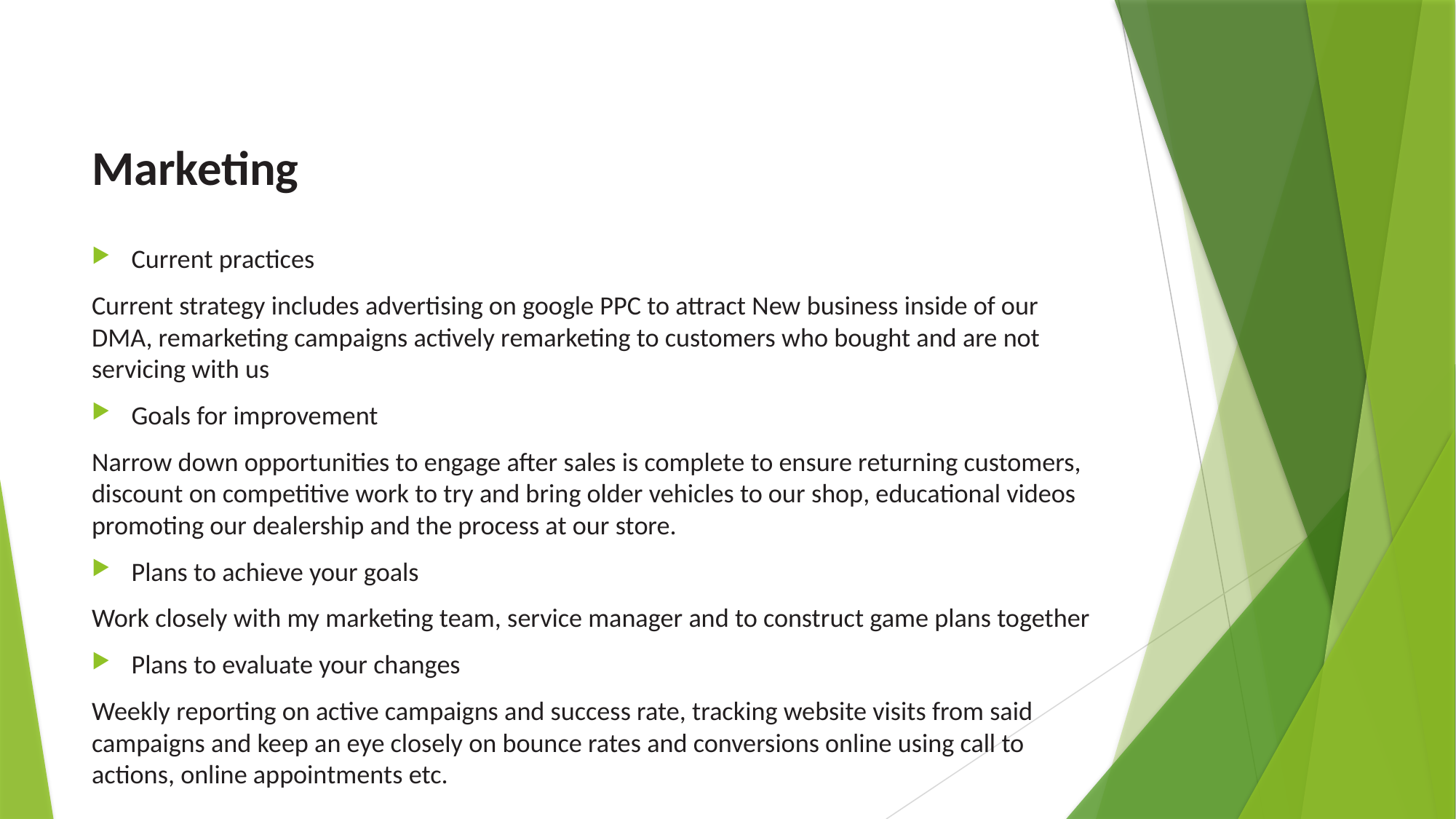

# Marketing

Current practices
Current strategy includes advertising on google PPC to attract New business inside of our DMA, remarketing campaigns actively remarketing to customers who bought and are not servicing with us
Goals for improvement
Narrow down opportunities to engage after sales is complete to ensure returning customers, discount on competitive work to try and bring older vehicles to our shop, educational videos promoting our dealership and the process at our store.
Plans to achieve your goals
Work closely with my marketing team, service manager and to construct game plans together
Plans to evaluate your changes
Weekly reporting on active campaigns and success rate, tracking website visits from said campaigns and keep an eye closely on bounce rates and conversions online using call to actions, online appointments etc.